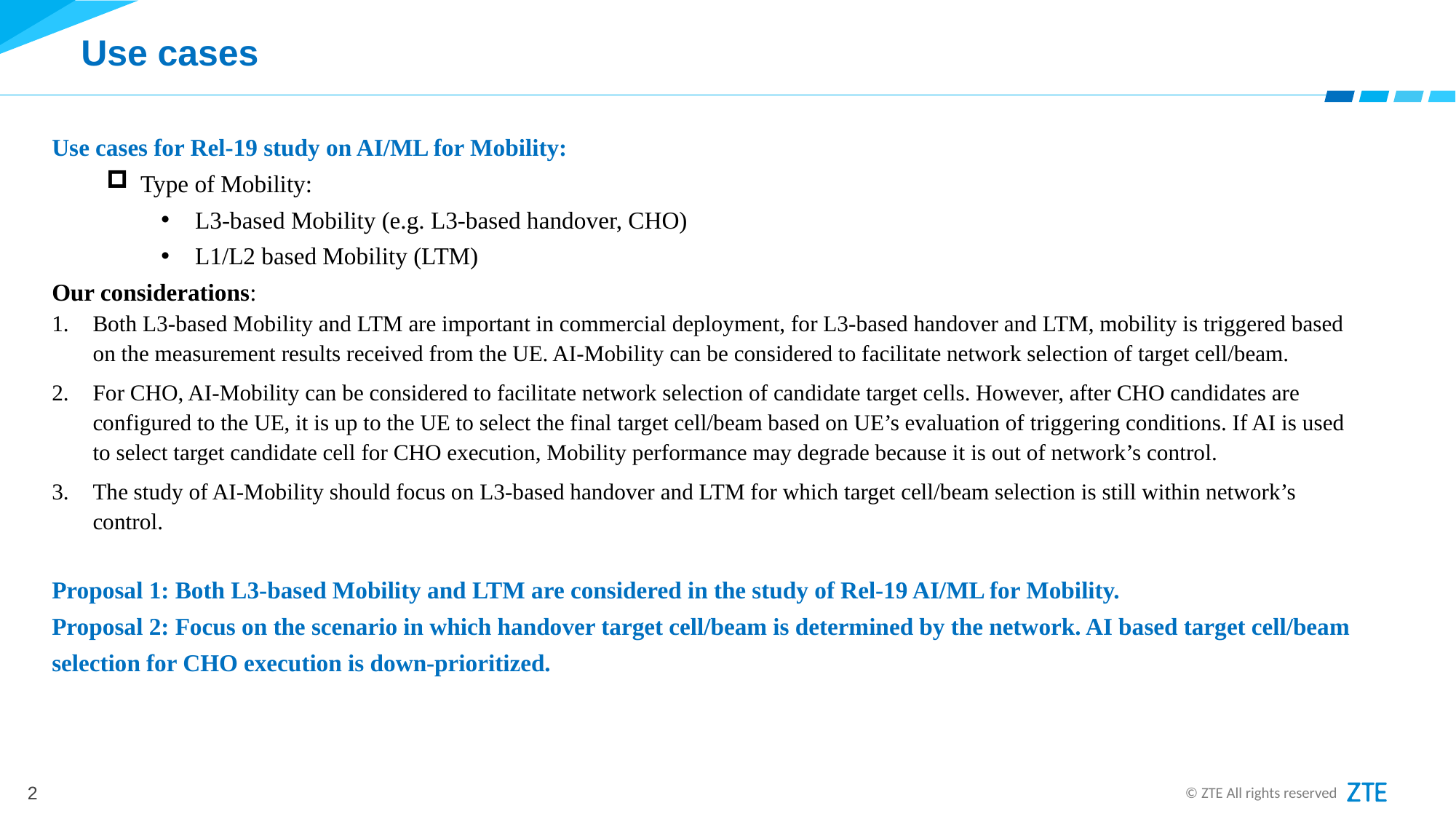

# Use cases
Use cases for Rel-19 study on AI/ML for Mobility:
Type of Mobility:
L3-based Mobility (e.g. L3-based handover, CHO)
L1/L2 based Mobility (LTM)
Our considerations:
Both L3-based Mobility and LTM are important in commercial deployment, for L3-based handover and LTM, mobility is triggered based on the measurement results received from the UE. AI-Mobility can be considered to facilitate network selection of target cell/beam.
For CHO, AI-Mobility can be considered to facilitate network selection of candidate target cells. However, after CHO candidates are configured to the UE, it is up to the UE to select the final target cell/beam based on UE’s evaluation of triggering conditions. If AI is used to select target candidate cell for CHO execution, Mobility performance may degrade because it is out of network’s control.
The study of AI-Mobility should focus on L3-based handover and LTM for which target cell/beam selection is still within network’s control.

Proposal 1: Both L3-based Mobility and LTM are considered in the study of Rel-19 AI/ML for Mobility.
Proposal 2: Focus on the scenario in which handover target cell/beam is determined by the network. AI based target cell/beam selection for CHO execution is down-prioritized.